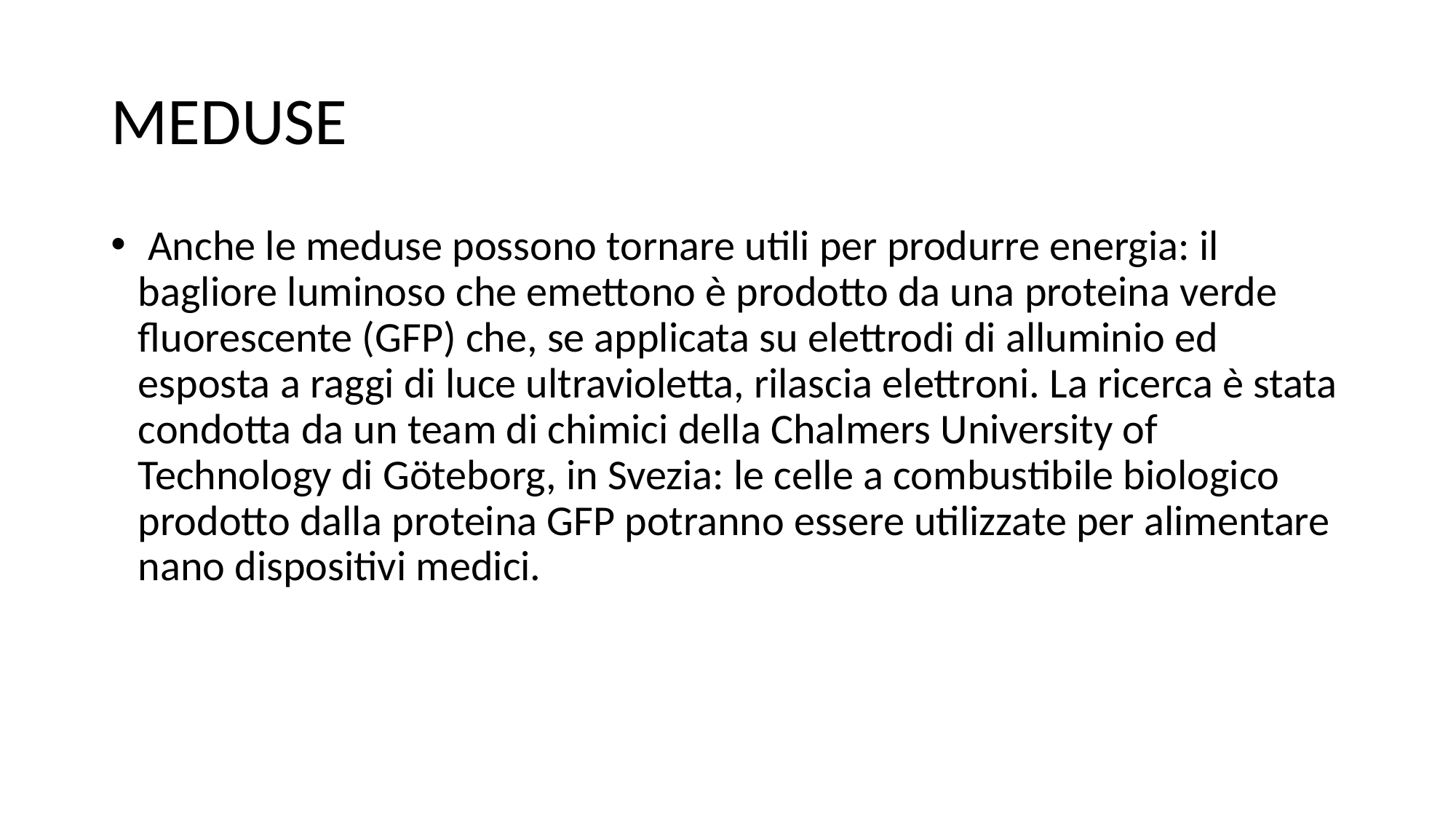

# MEDUSE
 Anche le meduse possono tornare utili per produrre energia: il bagliore luminoso che emettono è prodotto da una proteina verde fluorescente (GFP) che, se applicata su elettrodi di alluminio ed esposta a raggi di luce ultravioletta, rilascia elettroni. La ricerca è stata condotta da un team di chimici della Chalmers University of Technology di Göteborg, in Svezia: le celle a combustibile biologico prodotto dalla proteina GFP potranno essere utilizzate per alimentare nano dispositivi medici.